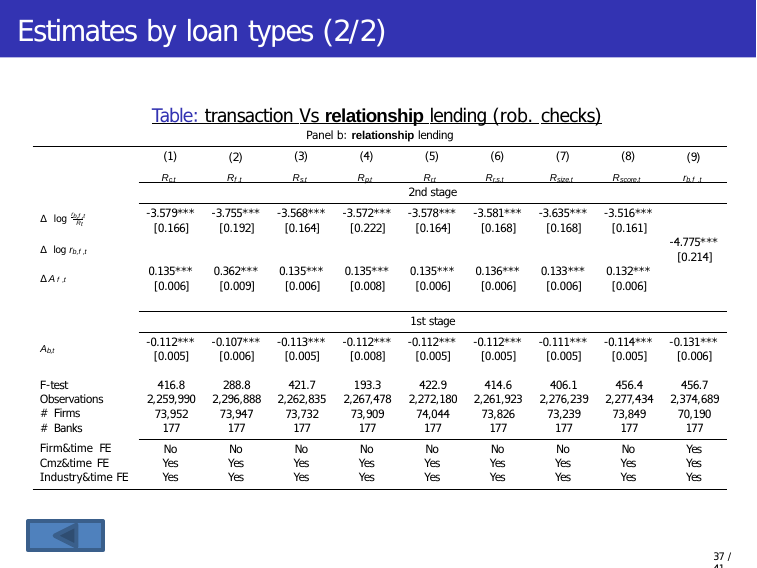

# Estimates by loan types (2/2)
	Table: transaction Vs relationship lending (rob. checks)
Panel b: relationship lending
(2)
Rf ,t
(9)
rb,f ,t
(7)
Rsize,t
(1)
Rc,t
(3)
Rs,t
(4)
Rp,t
(5)
Rr,t
(6)
Rr,s,t
(8)
Rscore,t

2nd stage
∆ log rb,f ,t
-3.579*** [0.166]
-3.755*** [0.192]
-3.568*** [0.164]
-3.572*** [0.222]
-3.578*** [0.164]
-3.581*** [0.168]
-3.635*** [0.168]
-3.516*** [0.161]

Rt
-4.775*** [0.214]
∆ log rb,f ,t
0.135*** [0.006]
0.362*** [0.009]
0.135*** [0.006]
0.135*** [0.008]
0.135*** [0.006]
0.136*** [0.006]
0.133*** [0.006]
0.132*** [0.006]
∆Af ,t

1st stage

-0.112*** [0.005]
-0.107*** [0.006]
-0.113*** [0.005]
-0.112*** [0.008]
-0.112*** [0.005]
-0.112*** [0.005]
-0.111*** [0.005]
-0.114*** [0.005]
-0.131*** [0.006]
Ab,t
F-test Observations # Firms
# Banks
Firm&time FE Cmz&time FE Industry&time FE
416.8
2,259,990
73,952
177
288.8
2,296,888
73,947
177
421.7
2,262,835
73,732
177
193.3
2,267,478
73,909
177
422.9
2,272,180
74,044
177
414.6
2,261,923
73,826
177
406.1
2,276,239
73,239
177
456.4
2,277,434
73,849
177
456.7
2,374,689
70,190
177

No Yes Yes
No Yes Yes
No Yes Yes
No Yes Yes
No Yes Yes
No Yes Yes
No Yes Yes
No Yes Yes
Yes Yes Yes

back to rob. checks

37 / 41